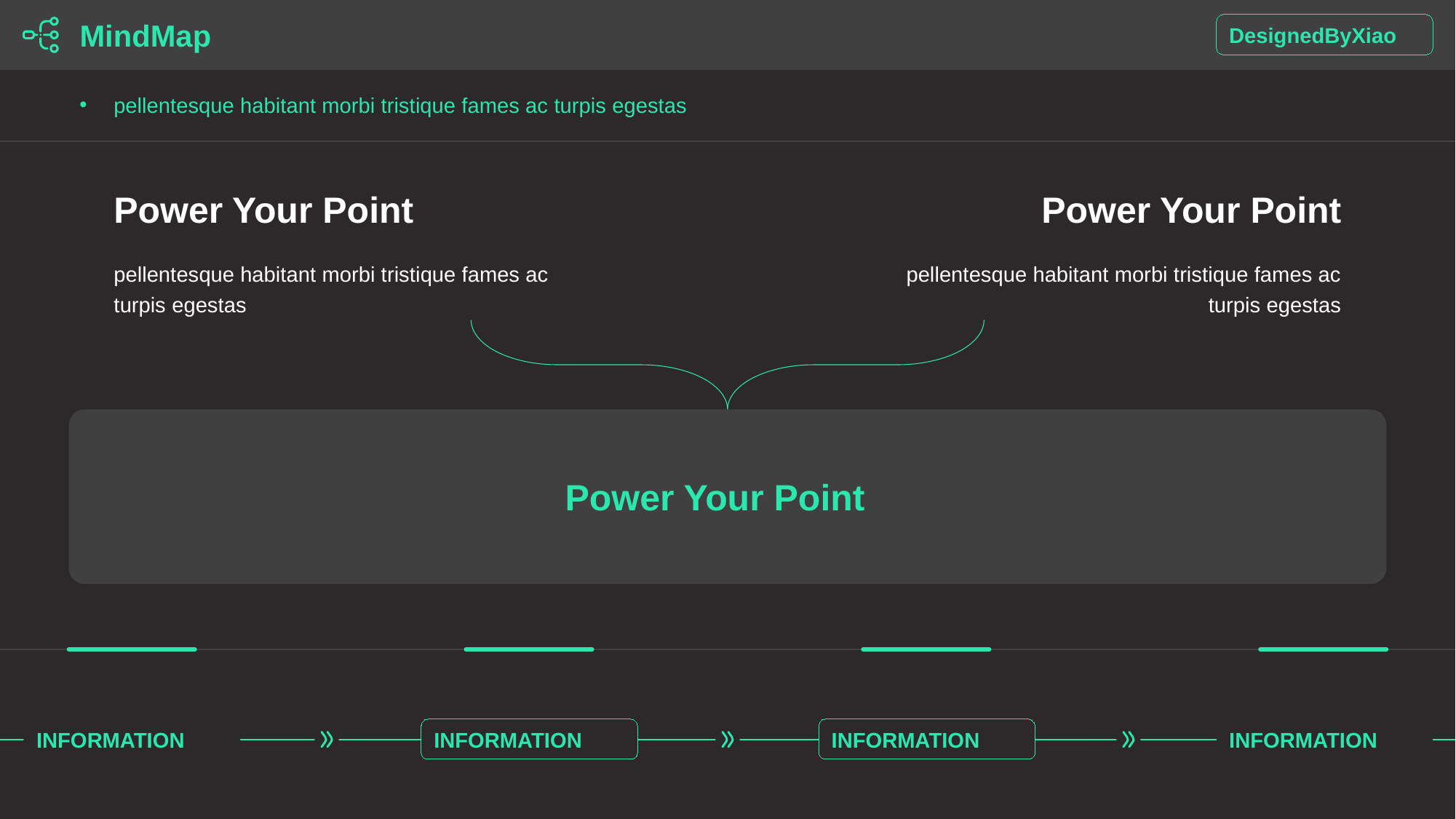

MindMap
DesignedByXiao

pellentesque habitant morbi tristique fames ac turpis egestas

Power Your Point
Power Your Point
pellentesque habitant morbi tristique fames ac turpis egestas
pellentesque habitant morbi tristique fames ac turpis egestas

Power Your Point
INFORMATION
INFORMATION
INFORMATION
INFORMATION